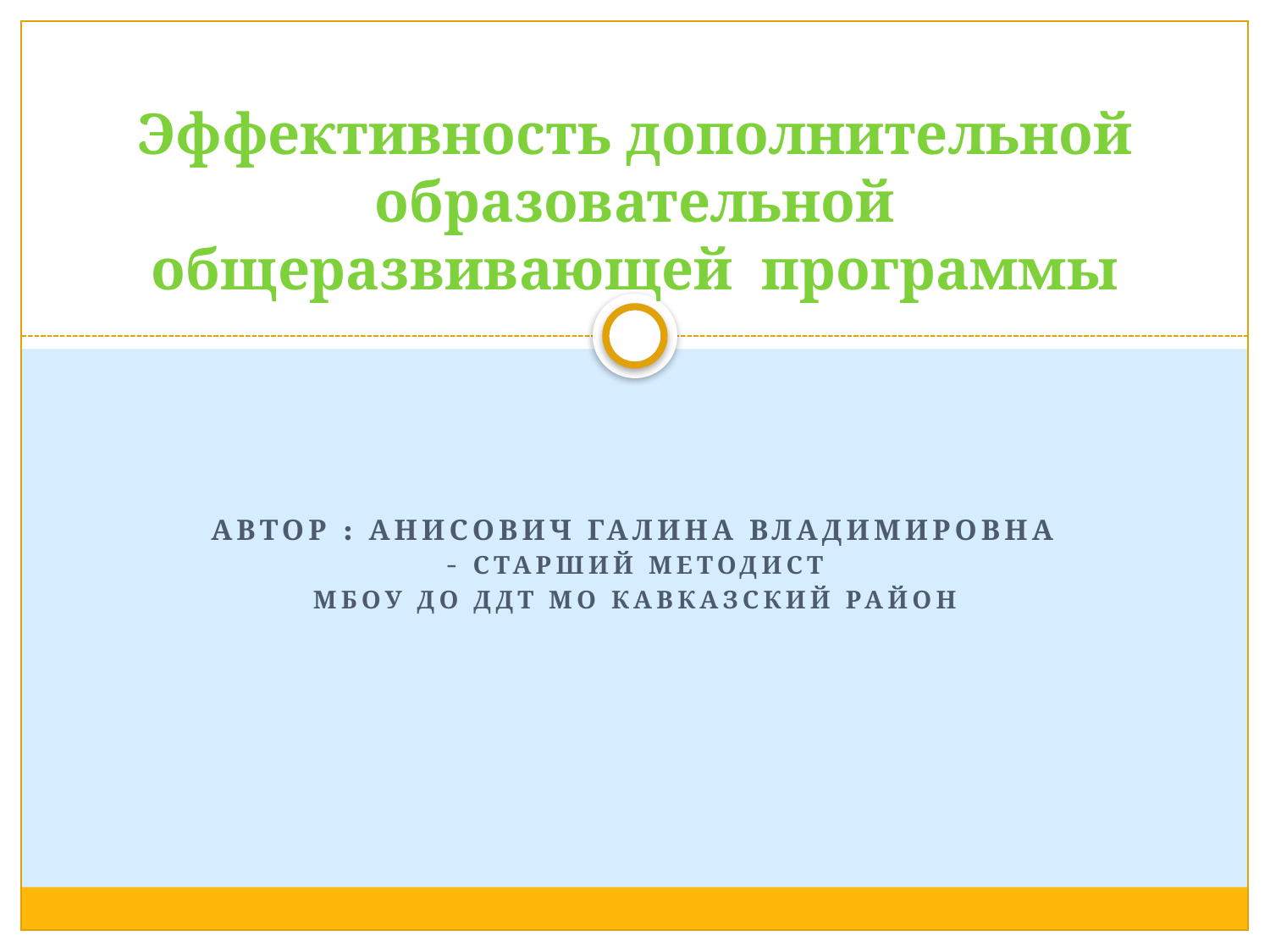

# Эффективность дополнительной образовательной общеразвивающей  программы
Автор : Анисович Галина Владимировна - старший методист
МБОУ ДО ДДТ МО Кавказский район